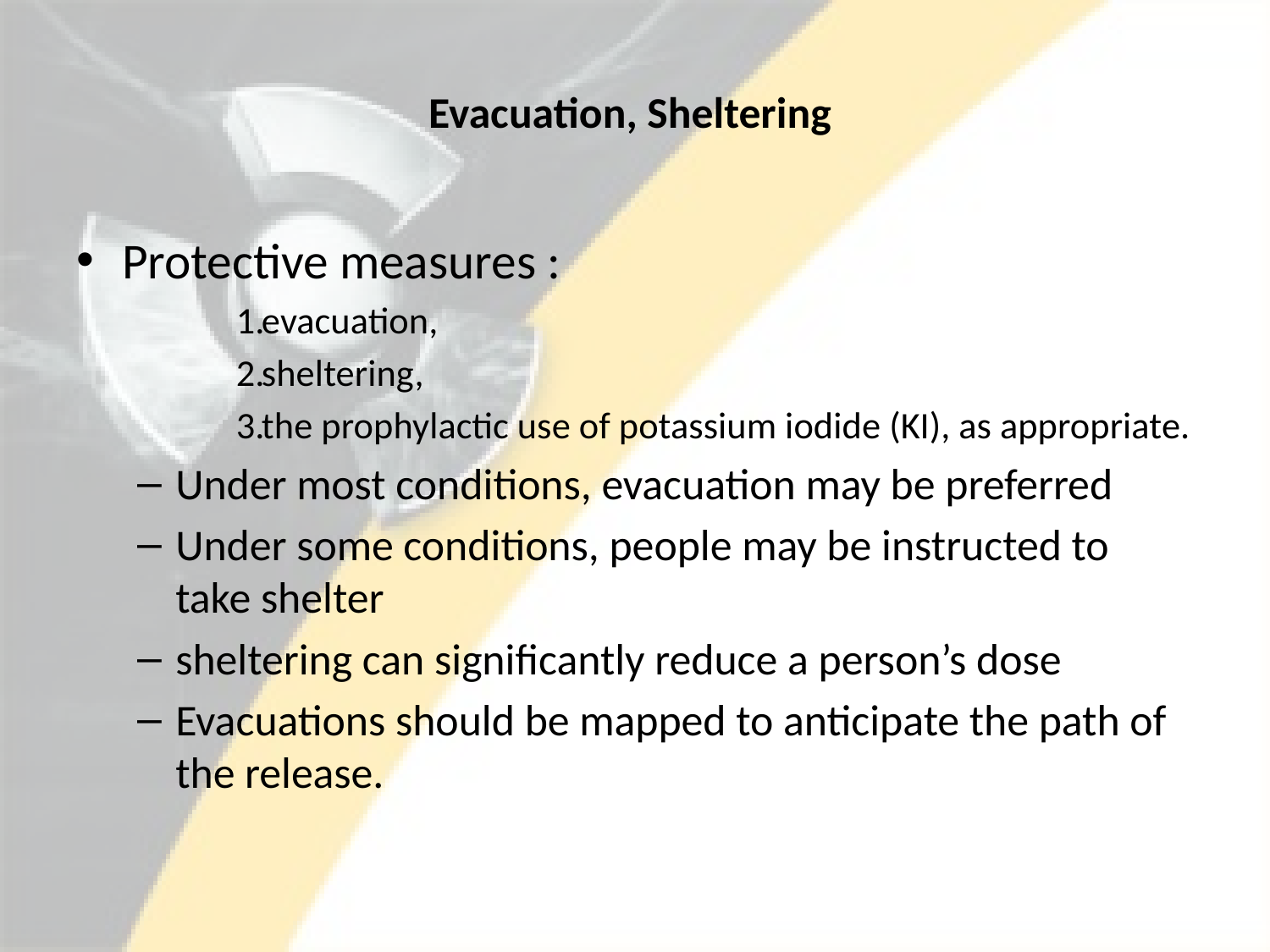

# Evacuation, Sheltering
Protective measures :
evacuation,
sheltering,
the prophylactic use of potassium iodide (KI), as appropriate.
Under most conditions, evacuation may be preferred
Under some conditions, people may be instructed to take shelter
sheltering can significantly reduce a person’s dose
Evacuations should be mapped to anticipate the path of the release.